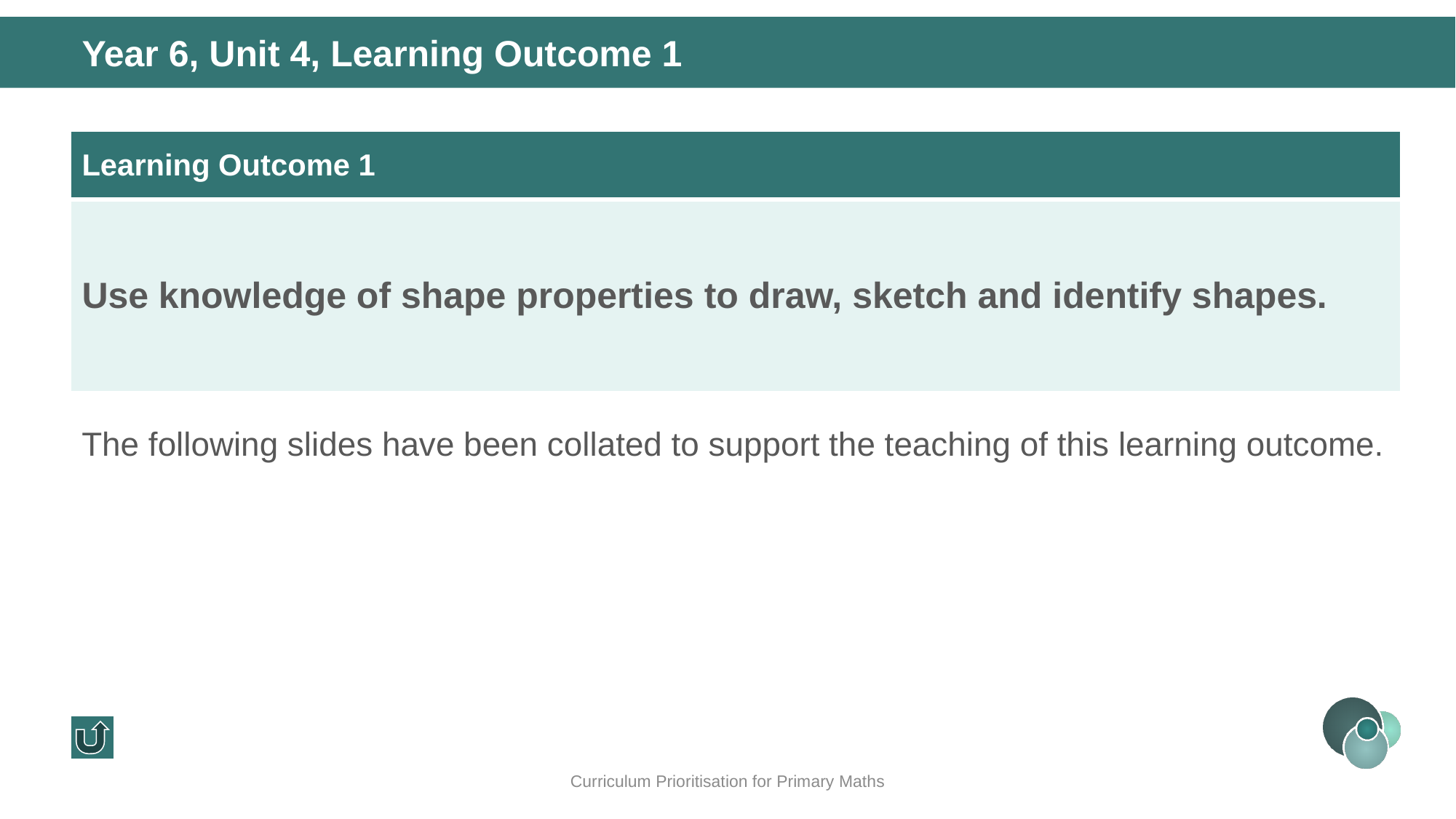

Year 6, Unit 4, Learning Outcome 1
| Learning Outcome 1 |
| --- |
| Use knowledge of shape properties to draw, sketch and identify shapes. |
The following slides have been collated to support the teaching of this learning outcome.

Curriculum Prioritisation for Primary Maths